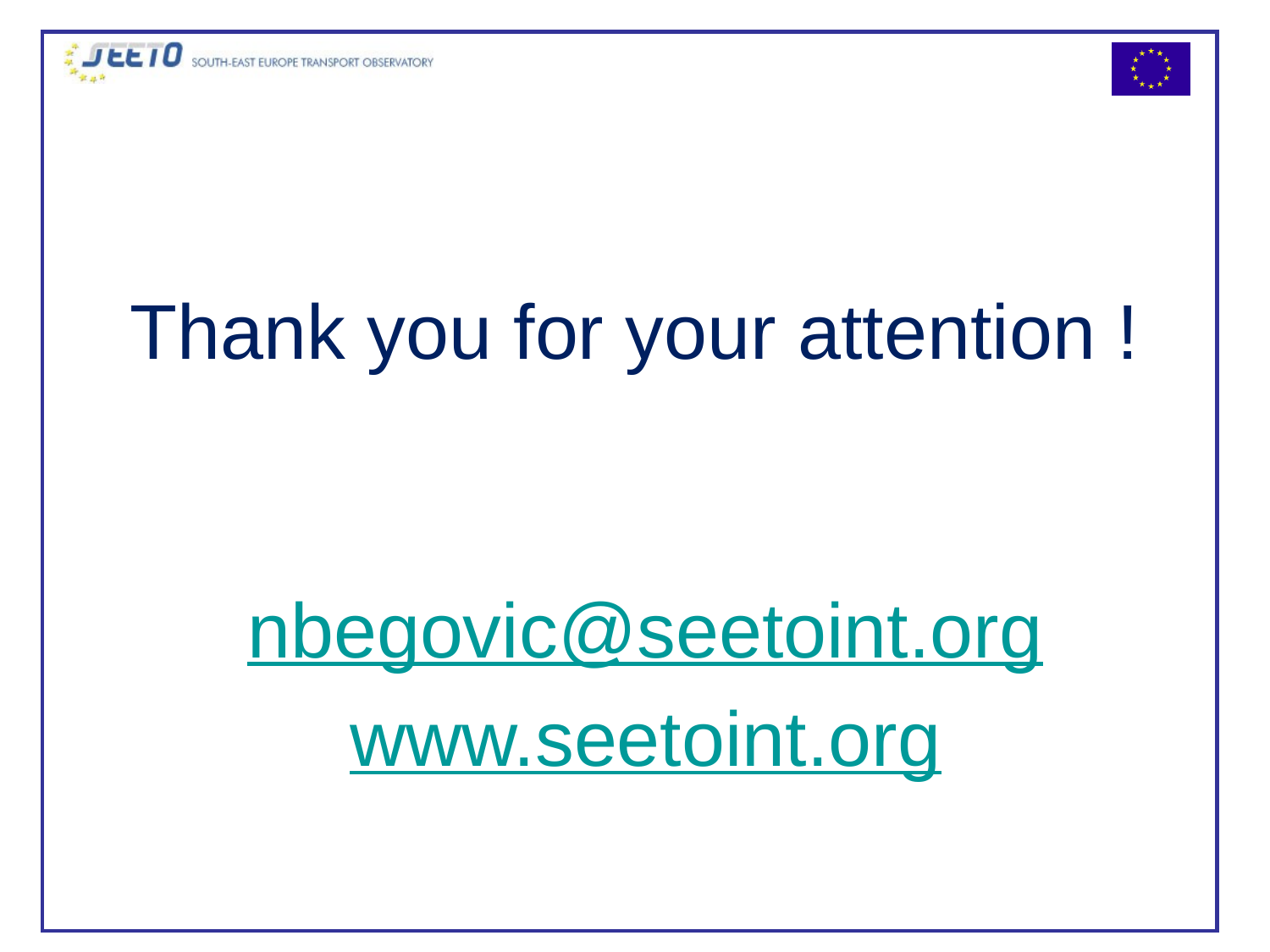

Thank you for your attention !

nbegovic@seetoint.org
www.seetoint.org